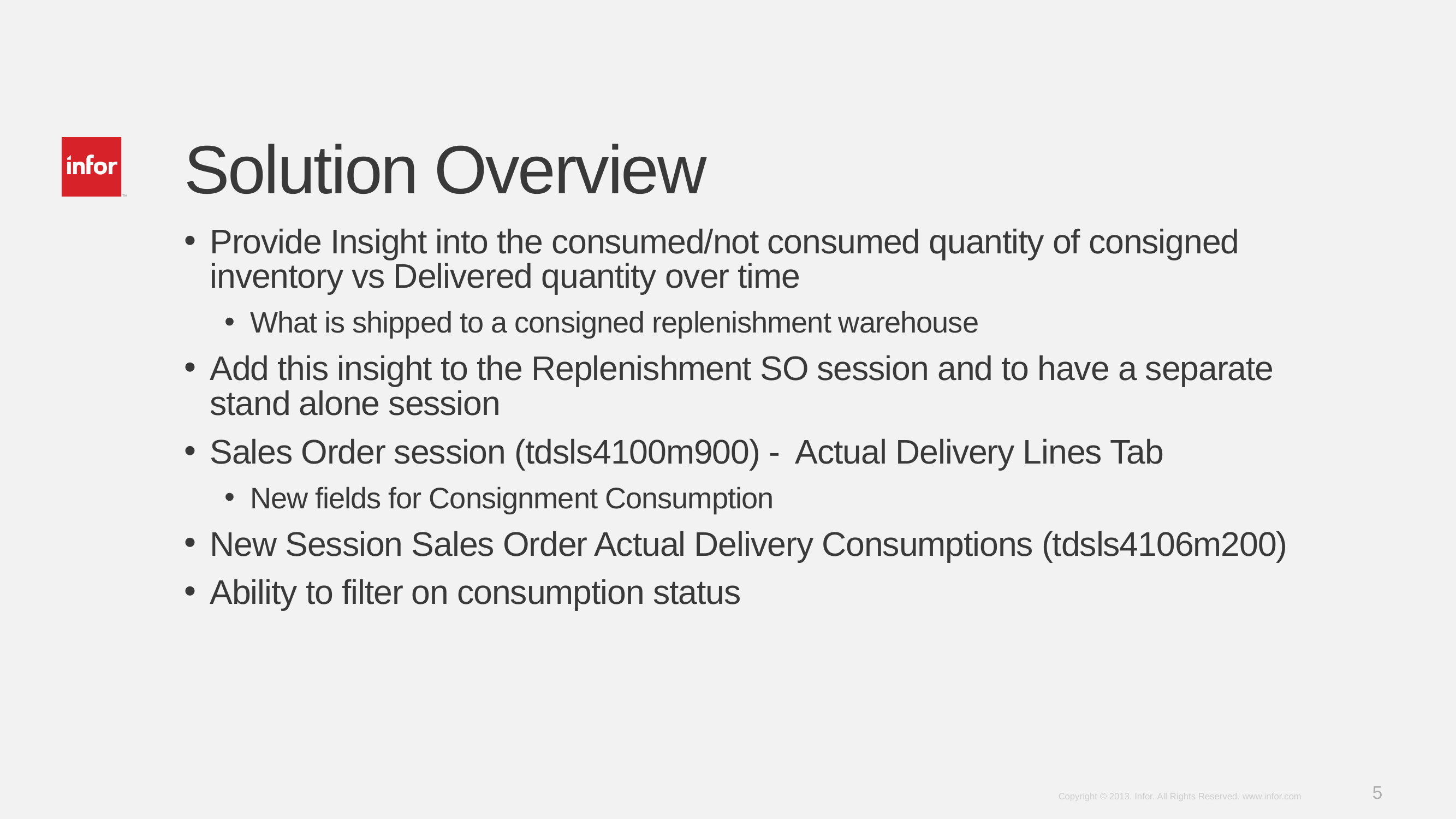

# Solution Overview
Provide Insight into the consumed/not consumed quantity of consigned inventory vs Delivered quantity over time
What is shipped to a consigned replenishment warehouse
Add this insight to the Replenishment SO session and to have a separate stand alone session
Sales Order session (tdsls4100m900) -  Actual Delivery Lines Tab
New fields for Consignment Consumption
New Session Sales Order Actual Delivery Consumptions (tdsls4106m200)
Ability to filter on consumption status